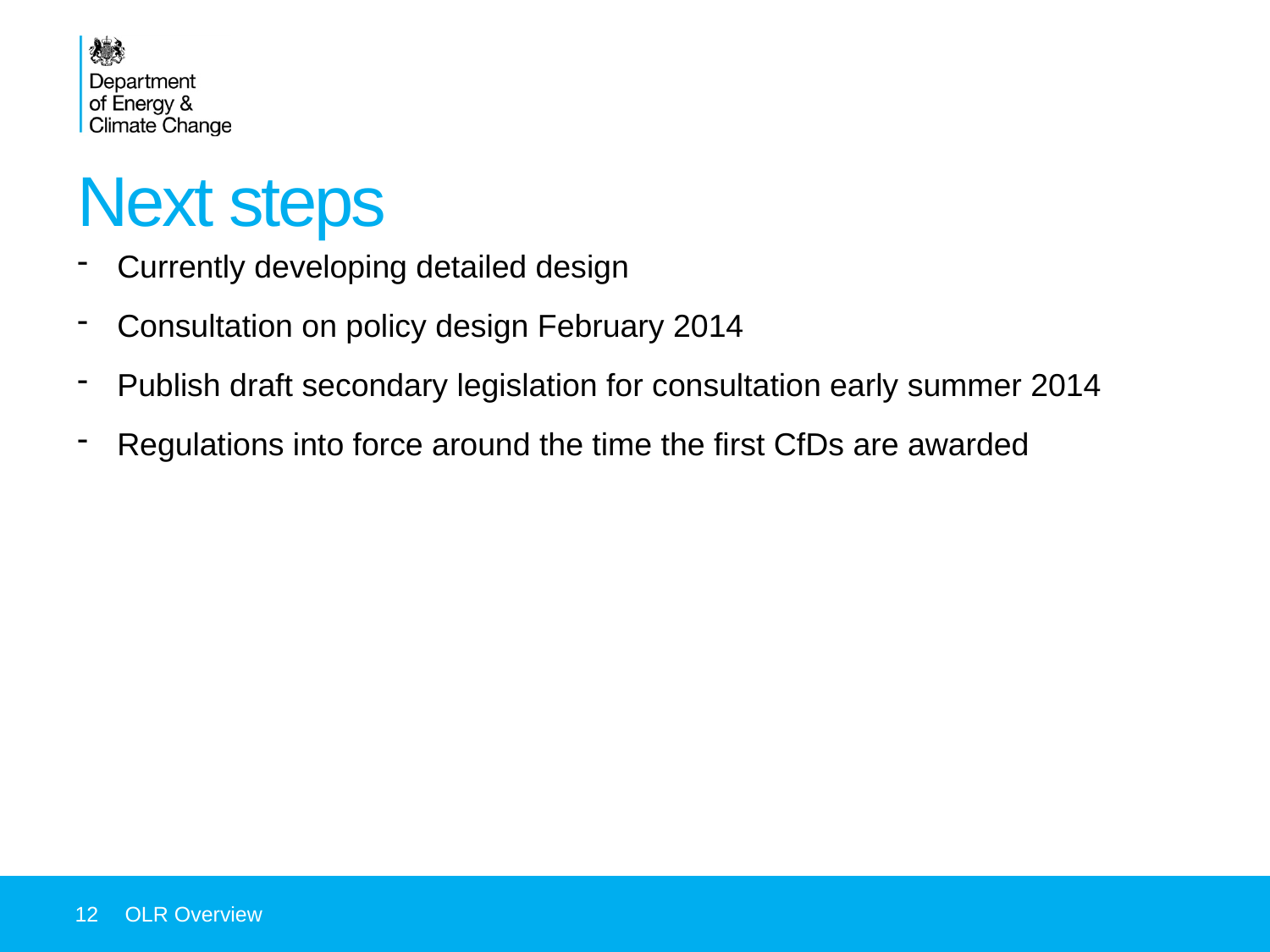

# Next steps
Currently developing detailed design
Consultation on policy design February 2014
Publish draft secondary legislation for consultation early summer 2014
Regulations into force around the time the first CfDs are awarded

12
OLR Overview